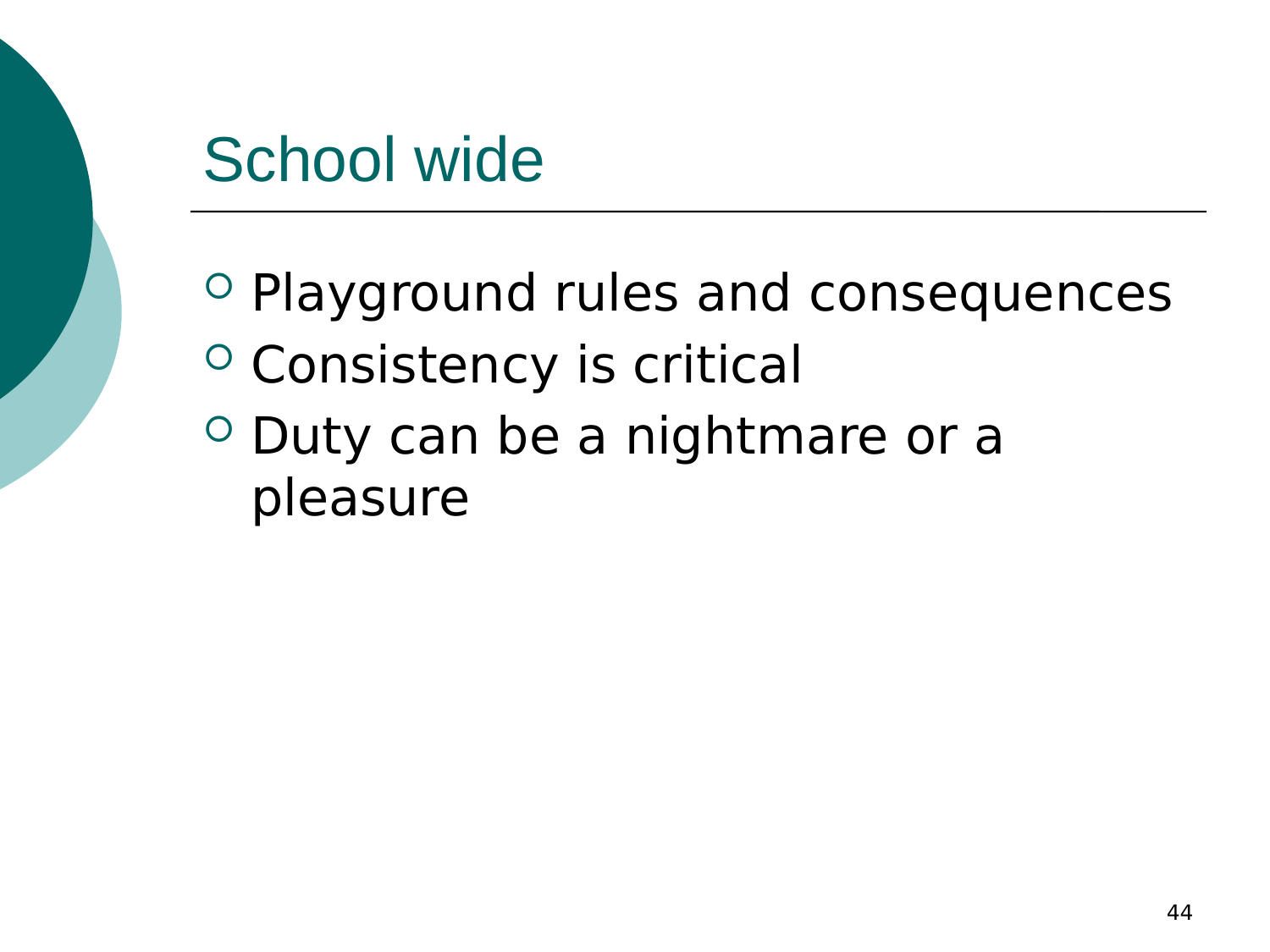

# School wide
Playground rules and consequences
Consistency is critical
Duty can be a nightmare or a pleasure
44